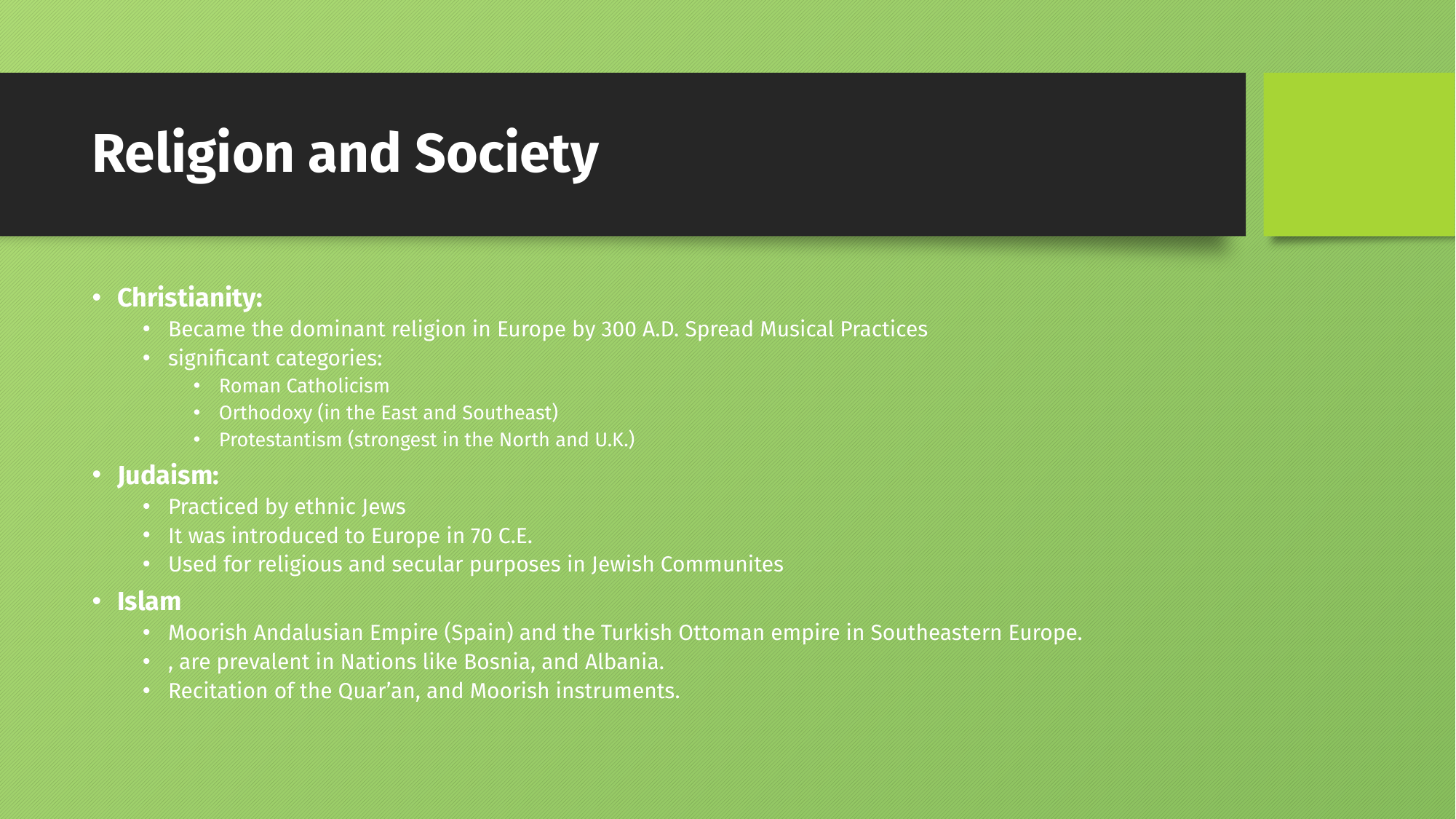

# Religion and Society
Christianity:
Became the dominant religion in Europe by 300 A.D. Spread Musical Practices
significant categories:
Roman Catholicism
Orthodoxy (in the East and Southeast)
Protestantism (strongest in the North and U.K.)
Judaism:
Practiced by ethnic Jews
It was introduced to Europe in 70 C.E.
Used for religious and secular purposes in Jewish Communites
Islam
Moorish Andalusian Empire (Spain) and the Turkish Ottoman empire in Southeastern Europe.
, are prevalent in Nations like Bosnia, and Albania.
Recitation of the Quar’an, and Moorish instruments.